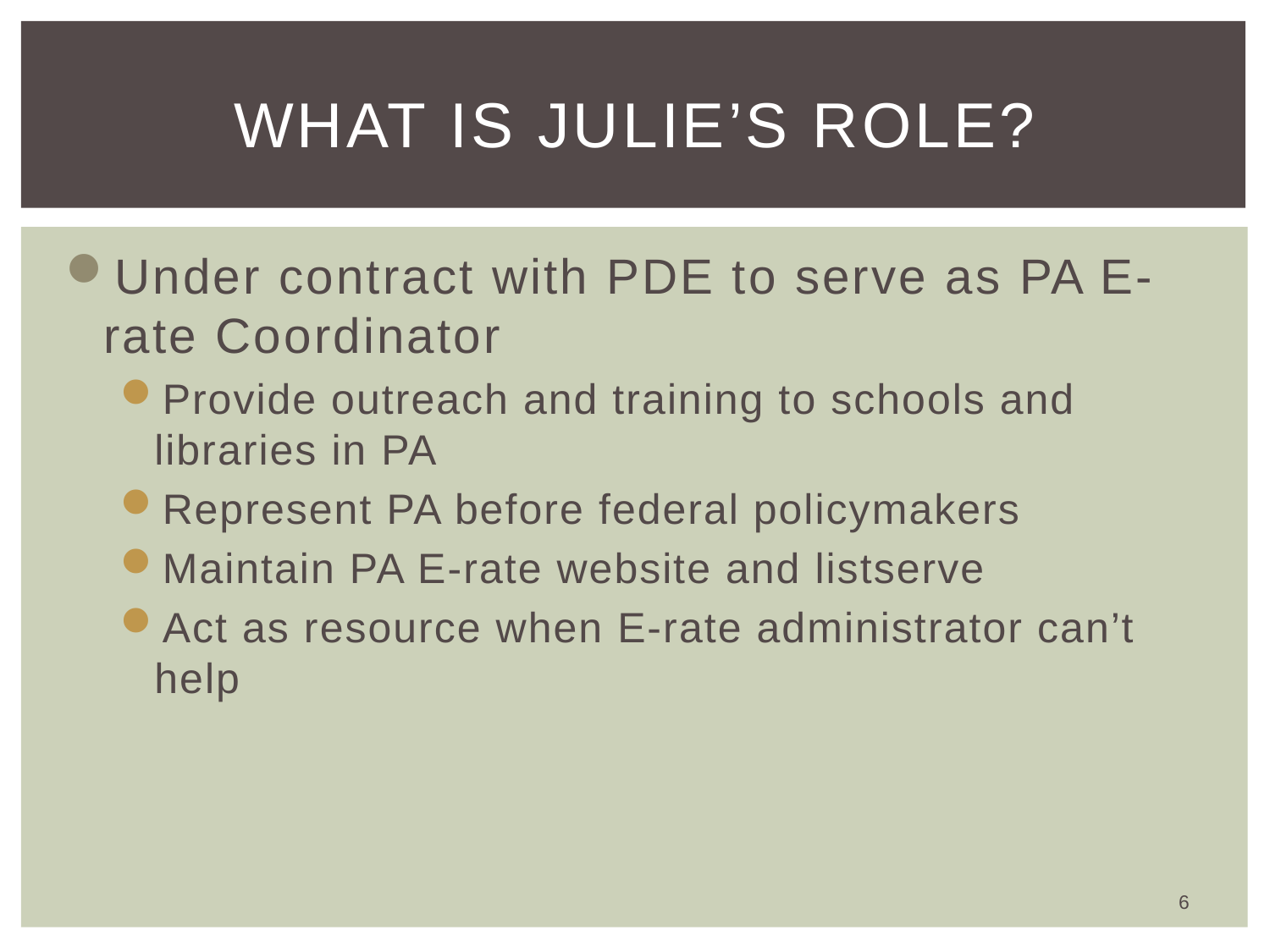

# What is Julie’s Role?
Under contract with PDE to serve as PA E-rate Coordinator
Provide outreach and training to schools and libraries in PA
Represent PA before federal policymakers
Maintain PA E-rate website and listserve
Act as resource when E-rate administrator can’t help
6